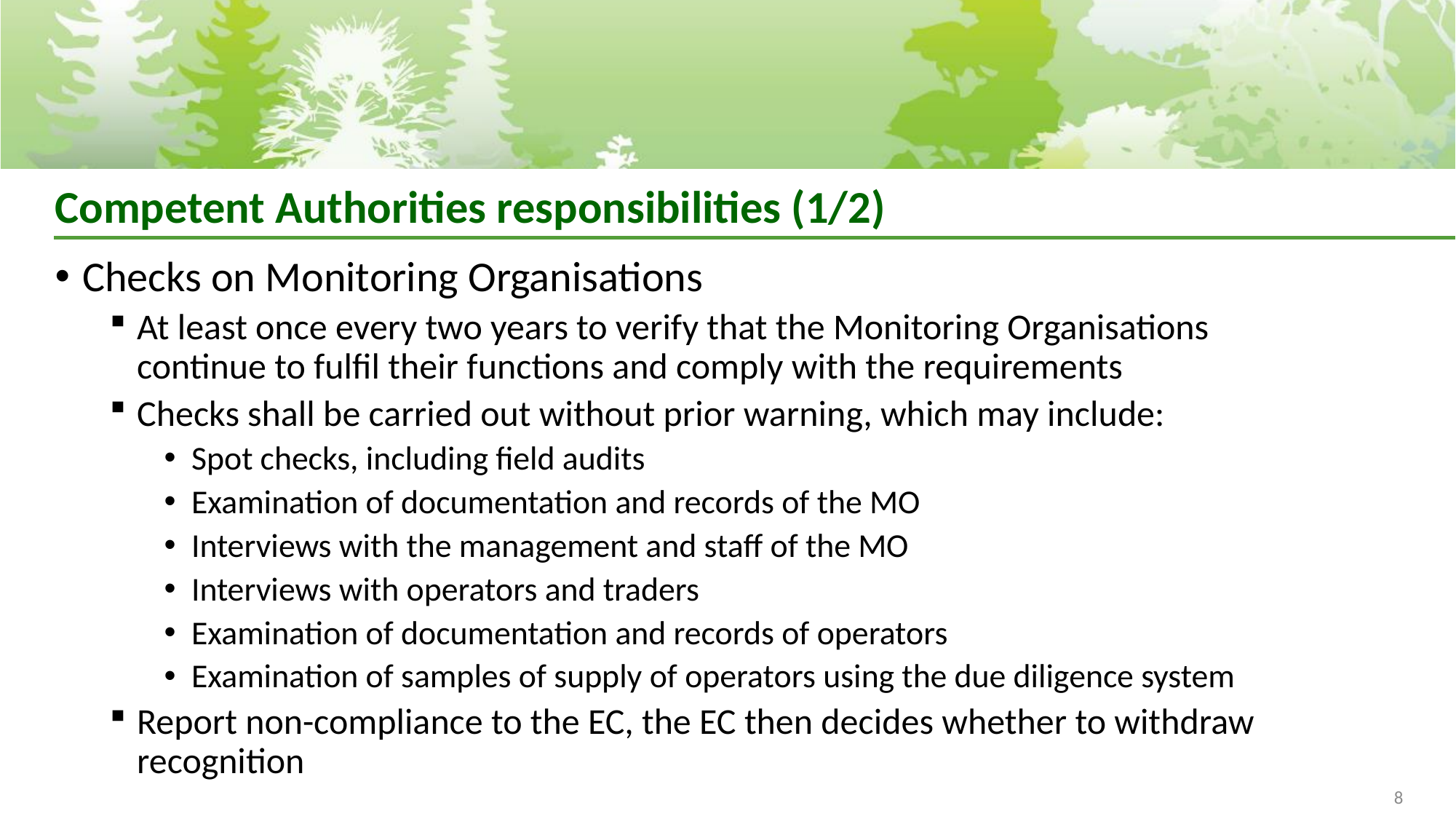

# Competent Authorities responsibilities (1/2)
Checks on Monitoring Organisations
At least once every two years to verify that the Monitoring Organisations continue to fulfil their functions and comply with the requirements
Checks shall be carried out without prior warning, which may include:
Spot checks, including field audits
Examination of documentation and records of the MO
Interviews with the management and staff of the MO
Interviews with operators and traders
Examination of documentation and records of operators
Examination of samples of supply of operators using the due diligence system
Report non-compliance to the EC, the EC then decides whether to withdraw recognition

8